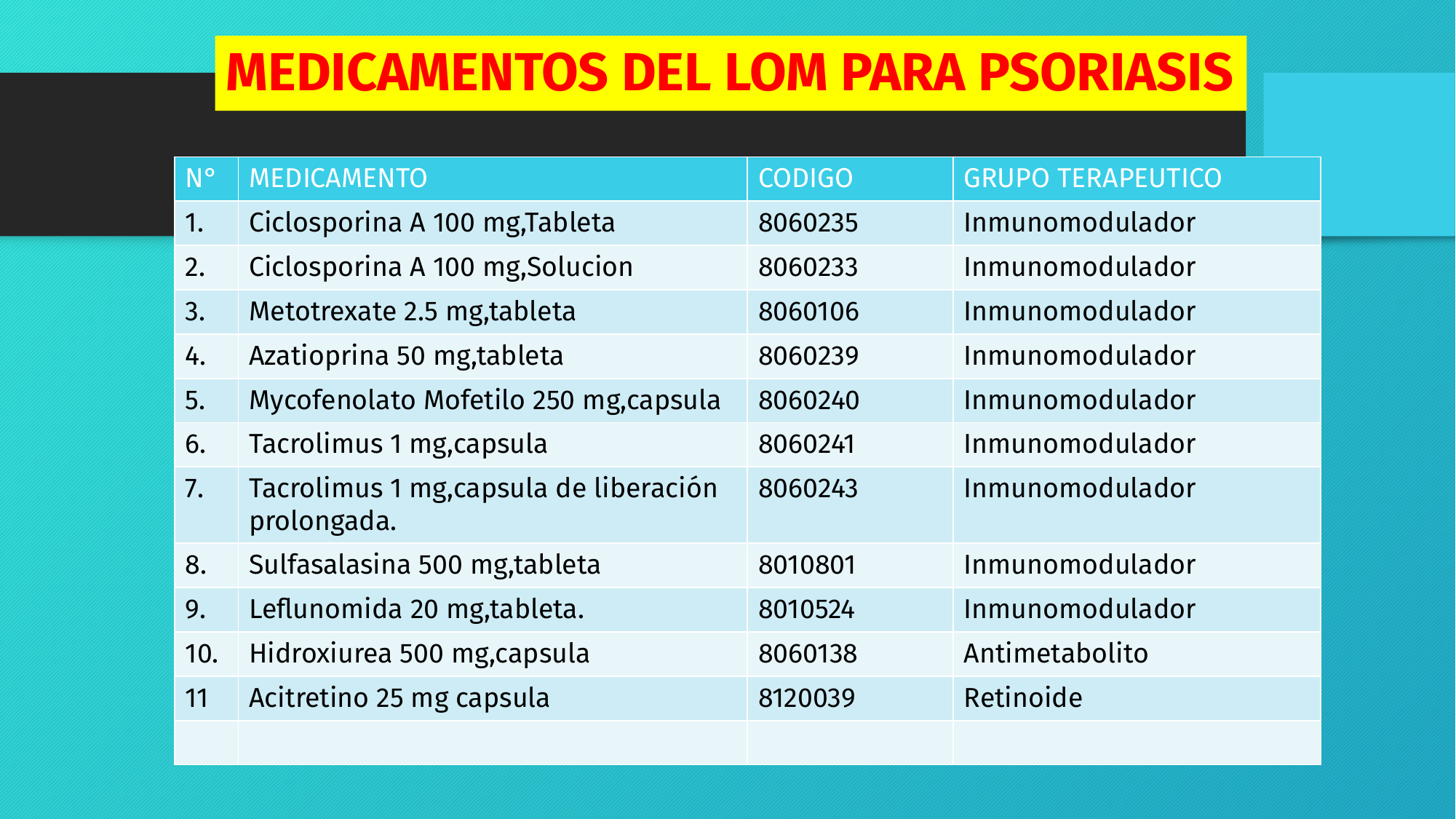

# MEDICAMENTOS DEL LOM PARA PSORIASIS
| N° | MEDICAMENTO | CODIGO | GRUPO TERAPEUTICO |
| --- | --- | --- | --- |
| 1. | Ciclosporina A 100 mg,Tableta | 8060235 | Inmunomodulador |
| 2. | Ciclosporina A 100 mg,Solucion | 8060233 | Inmunomodulador |
| 3. | Metotrexate 2.5 mg,tableta | 8060106 | Inmunomodulador |
| 4. | Azatioprina 50 mg,tableta | 8060239 | Inmunomodulador |
| 5. | Mycofenolato Mofetilo 250 mg,capsula | 8060240 | Inmunomodulador |
| 6. | Tacrolimus 1 mg,capsula | 8060241 | Inmunomodulador |
| 7. | Tacrolimus 1 mg,capsula de liberación prolongada. | 8060243 | Inmunomodulador |
| 8. | Sulfasalasina 500 mg,tableta | 8010801 | Inmunomodulador |
| 9. | Leflunomida 20 mg,tableta. | 8010524 | Inmunomodulador |
| 10. | Hidroxiurea 500 mg,capsula | 8060138 | Antimetabolito |
| 11 | Acitretino 25 mg capsula | 8120039 | Retinoide |
|  |  |  |  |